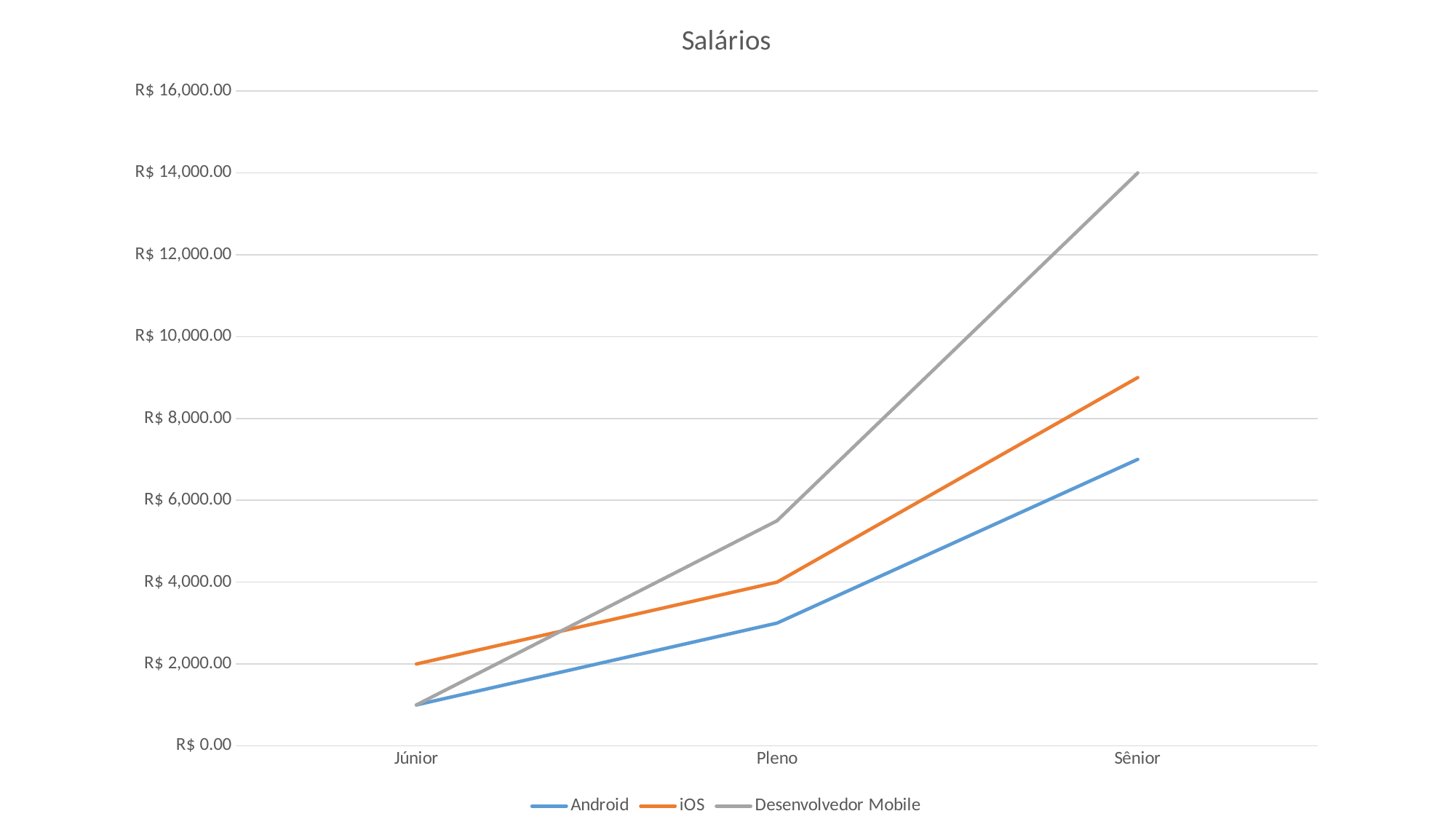

### Chart: Salários

| Category | Android | iOS | Desenvolvedor Mobile |
|---|---|---|---|
| Júnior | 1000.0 | 2000.0 | 1000.0 |
| Pleno | 3000.0 | 4000.0 | 5500.0 |
| Sênior | 7000.0 | 9000.0 | 14000.0 |